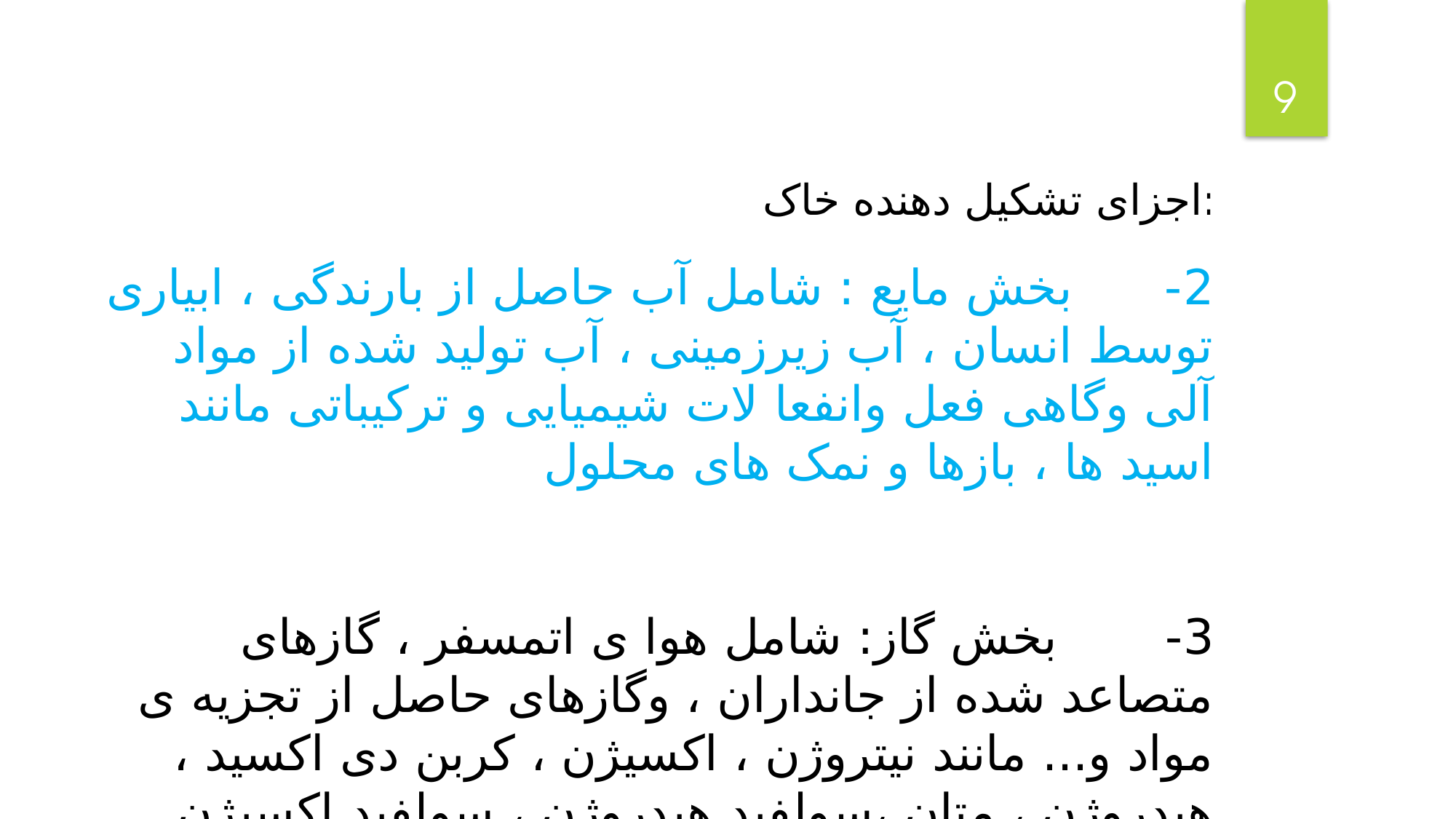

9
اجزای تشکیل دهنده خاک:
2-      بخش مایع : شامل آب حاصل از بارندگی ، ابیاری توسط انسان ، آب زیرزمینی ، آب تولید شده از مواد آلی وگاهی فعل وانفعا لات شیمیایی و ترکیباتی مانند اسید ها ، بازها و نمک های محلول

3-       بخش گاز: شامل هوا ی اتمسفر ، گازهای متصاعد شده از جانداران ، وگازهای حاصل از تجزیه ی مواد و... مانند نیتروژن ، اکسیژن ، کربن دی اکسید ، هیدروژن ، متان ،سولفید هیدروژن ، سولفید اکسیژن و ..
.